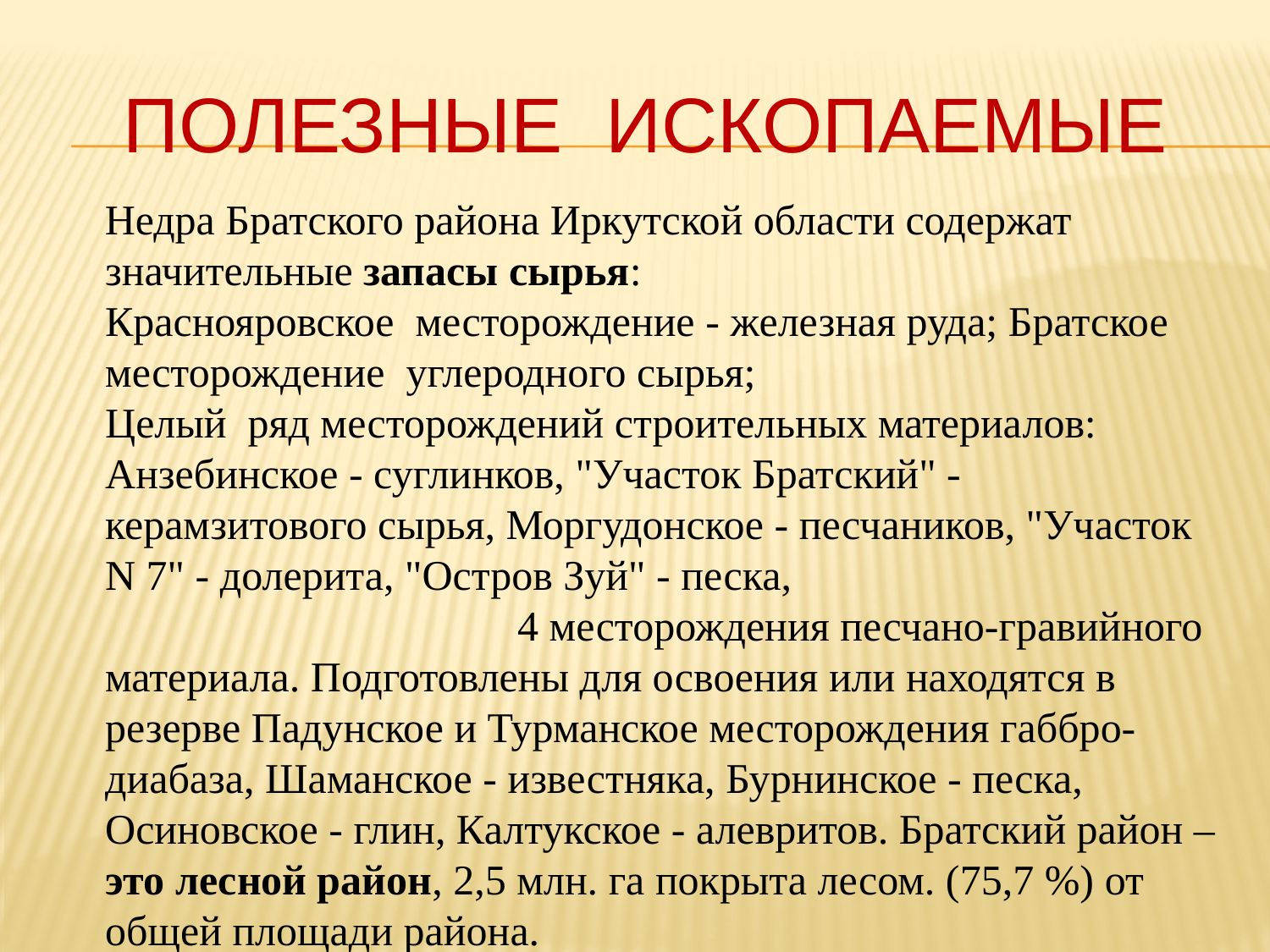

# Полезные  ископаемые
    Недра Братского района Иркутской области содержат значительные запасы сырья: 
Краснояровское  месторождение - железная руда; Братское  месторождение  углеродного сырья;                                           Целый  ряд месторождений строительных материалов: Анзебинское - суглинков, "Участок Братский" - керамзитового сырья, Моргудонское - песчаников, "Участок N 7" - долерита, "Остров Зуй" - песка,                                                                                 4 месторождения песчано-гравийного материала. Подготовлены для освоения или находятся в резерве Падунское и Турманское месторождения габбро-диабаза, Шаманское - известняка, Бурнинское - песка, Осиновское - глин, Калтукское - алевритов. Братский район – это лесной район, 2,5 млн. га покрыта лесом. (75,7 %) от общей площади района.